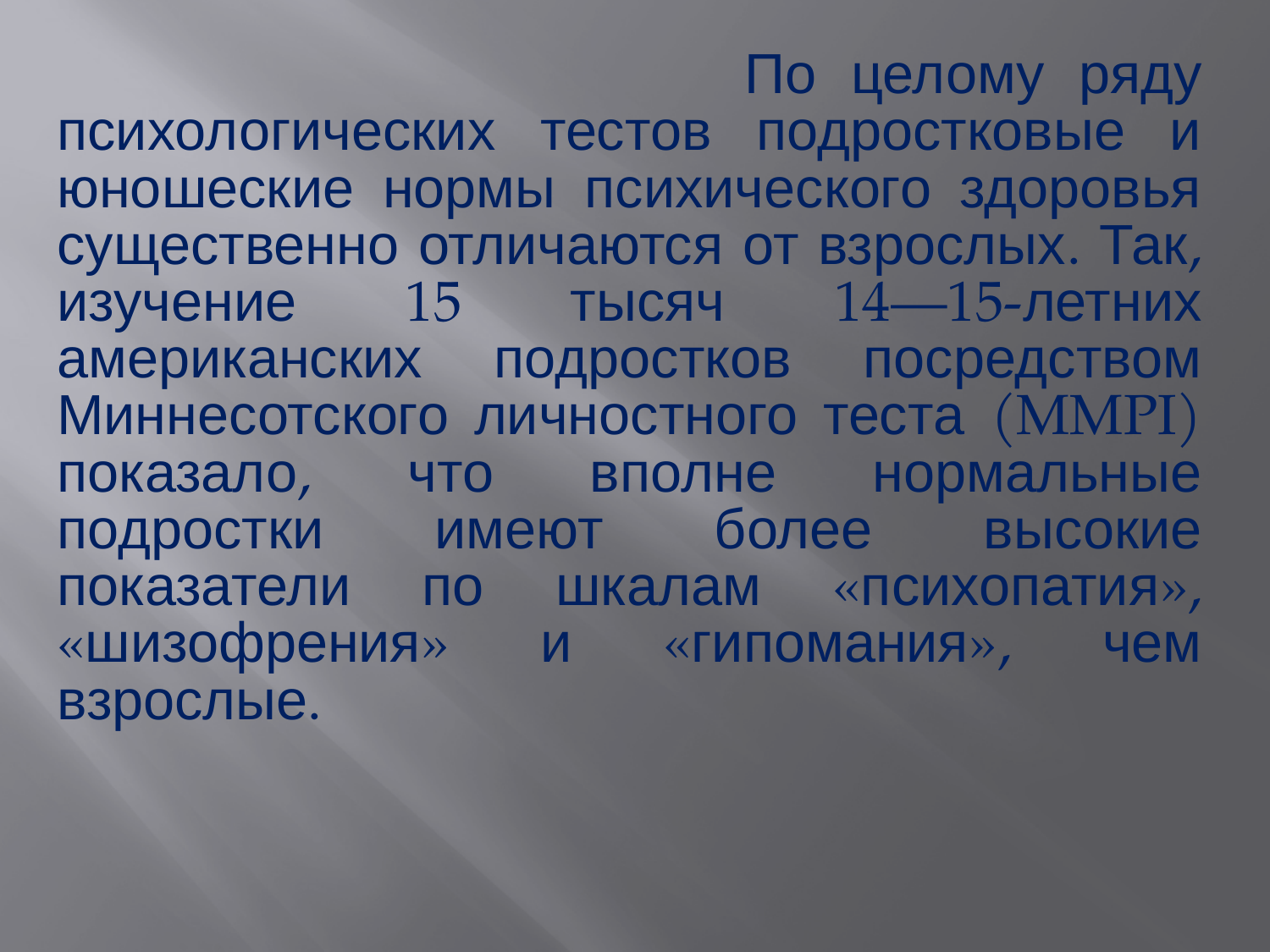

По целому ряду психологических тестов подростковые и юношеские нормы психического здоровья существенно отличаются от взрослых. Так, изучение 15 тысяч 14—15-летних американских подростков посредством Миннесотского личностного теста (MMPI) показало, что вполне нормальные подростки имеют более высокие показатели по шкалам «психопатия», «шизофрения» и «гипомания», чем взрослые.